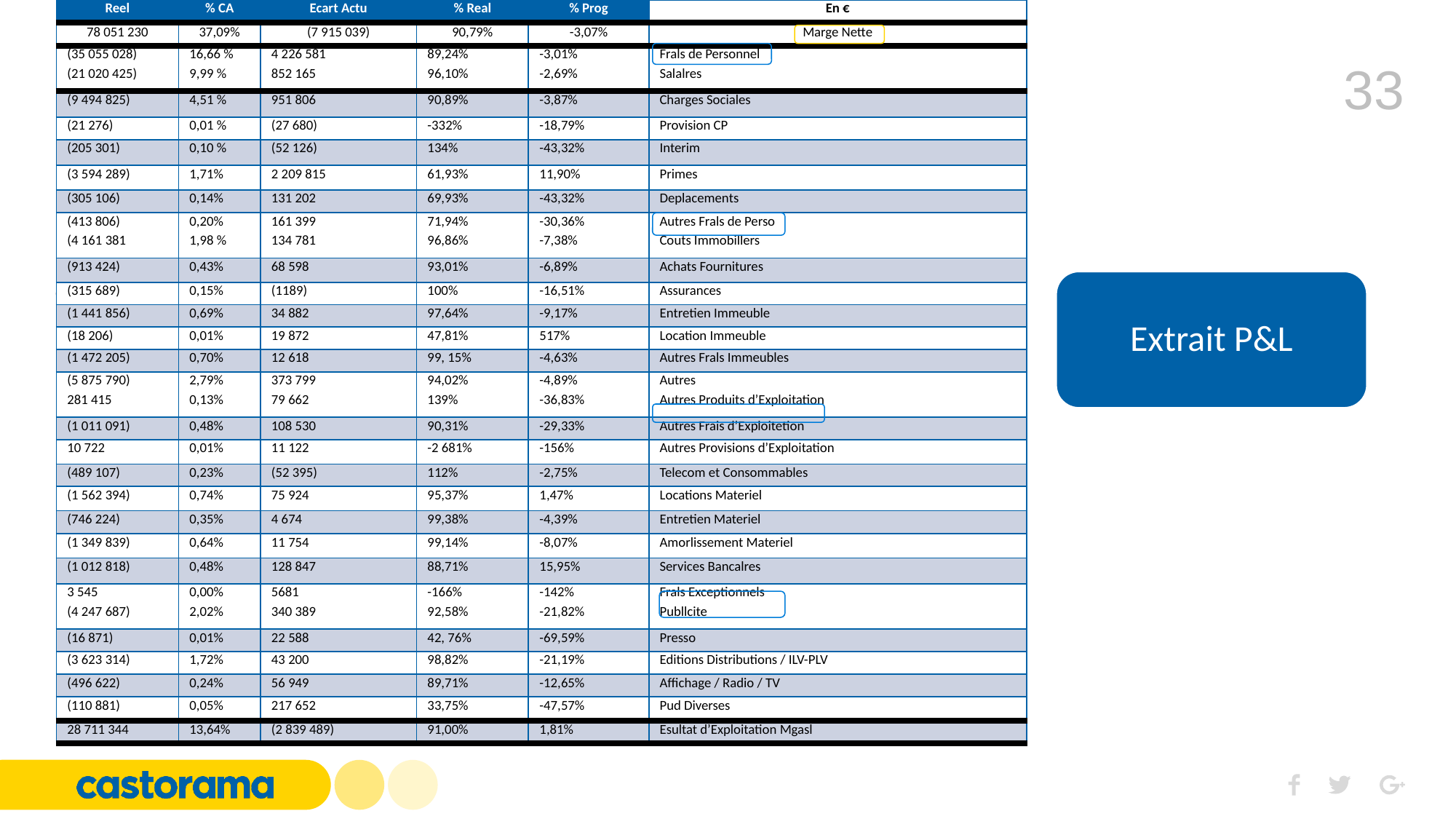

| Reel | % CA | Ecart Actu | % Real | % Prog | En € |
| --- | --- | --- | --- | --- | --- |
| 78 051 230 | 37,09% | (7 915 039) | 90,79% | -3,07% | Marge Nette |
| (35 055 028) (21 020 425) | 16,66 % 9,99 % | 4 226 581 852 165 | 89,24% 96,10% | -3,01% -2,69% | Frals de Personnel Salalres |
| (9 494 825) | 4,51 % | 951 806 | 90,89% | -3,87% | Charges Sociales |
| (21 276) | 0,01 % | (27 680) | -332% | -18,79% | Provision CP |
| (205 301) | 0,10 % | (52 126) | 134% | -43,32% | Interim |
| (3 594 289) | 1,71% | 2 209 815 | 61,93% | 11,90% | Primes |
| (305 106) | 0,14% | 131 202 | 69,93% | -43,32% | Deplacements |
| (413 806) (4 161 381 | 0,20% 1,98 % | 161 399 134 781 | 71,94% 96,86% | -30,36% -7,38% | Autres Frals de Perso Couts Immobillers |
| (913 424) | 0,43% | 68 598 | 93,01% | -6,89% | Achats Fournitures |
| (315 689) | 0,15% | (1189) | 100% | -16,51% | Assurances |
| (1 441 856) | 0,69% | 34 882 | 97,64% | -9,17% | Entretien Immeuble |
| (18 206) | 0,01% | 19 872 | 47,81% | 517% | Location Immeuble |
| (1 472 205) | 0,70% | 12 618 | 99, 15% | -4,63% | Autres Frals Immeubles |
| (5 875 790) 281 415 | 2,79% 0,13% | 373 799 79 662 | 94,02% 139% | -4,89% -36,83% | Autres Autres Produits d’Exploitation |
| (1 011 091) | 0,48% | 108 530 | 90,31% | -29,33% | Autres Frais d’Exploitetion |
| 10 722 | 0,01% | 11 122 | -2 681% | -156% | Autres Provisions d’Exploitation |
| (489 107) | 0,23% | (52 395) | 112% | -2,75% | Telecom et Consommables |
| (1 562 394) | 0,74% | 75 924 | 95,37% | 1,47% | Locations Materiel |
| (746 224) | 0,35% | 4 674 | 99,38% | -4,39% | Entretien Materiel |
| (1 349 839) | 0,64% | 11 754 | 99,14% | -8,07% | Amorlissement Materiel |
| (1 012 818) | 0,48% | 128 847 | 88,71% | 15,95% | Services Bancalres |
| 3 545 (4 247 687) | 0,00% 2,02% | 5681 340 389 | -166% 92,58% | -142% -21,82% | Frals Exceptionnels Publlcite |
| (16 871) | 0,01% | 22 588 | 42, 76% | -69,59% | Presso |
| (3 623 314) | 1,72% | 43 200 | 98,82% | -21,19% | Editions Distributions / ILV-PLV |
| (496 622) | 0,24% | 56 949 | 89,71% | -12,65% | Affichage / Radio / TV |
| (110 881) | 0,05% | 217 652 | 33,75% | -47,57% | Pud Diverses |
| 28 711 344 | 13,64% | (2 839 489) | 91,00% | 1,81% | Esultat d’Exploitation Mgasl |

Extrait P&L